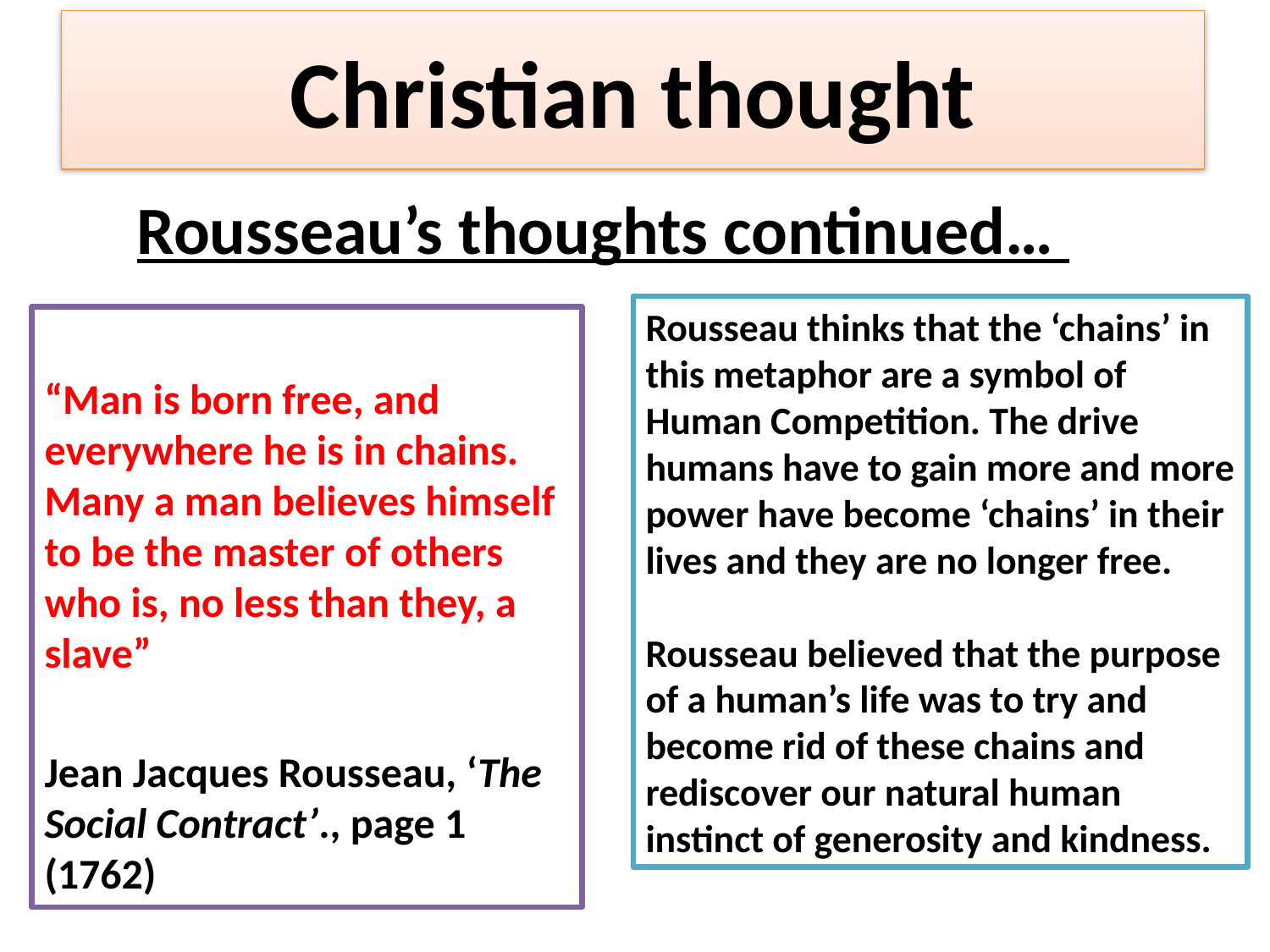

Christian thought
# Rousseau’s thoughts continued…
Rousseau thinks that the ‘chains’ in this metaphor are a symbol of Human Competition. The drive humans have to gain more and more power have become ‘chains’ in their lives and they are no longer free.

Rousseau believed that the purpose of a human’s life was to try and become rid of these chains and rediscover our natural human instinct of generosity and kindness.

“Man is born free, and everywhere he is in chains. Many a man believes himself to be the master of others who is, no less than they, a slave”

Jean Jacques Rousseau, ‘The Social Contract’., page 1 (1762)